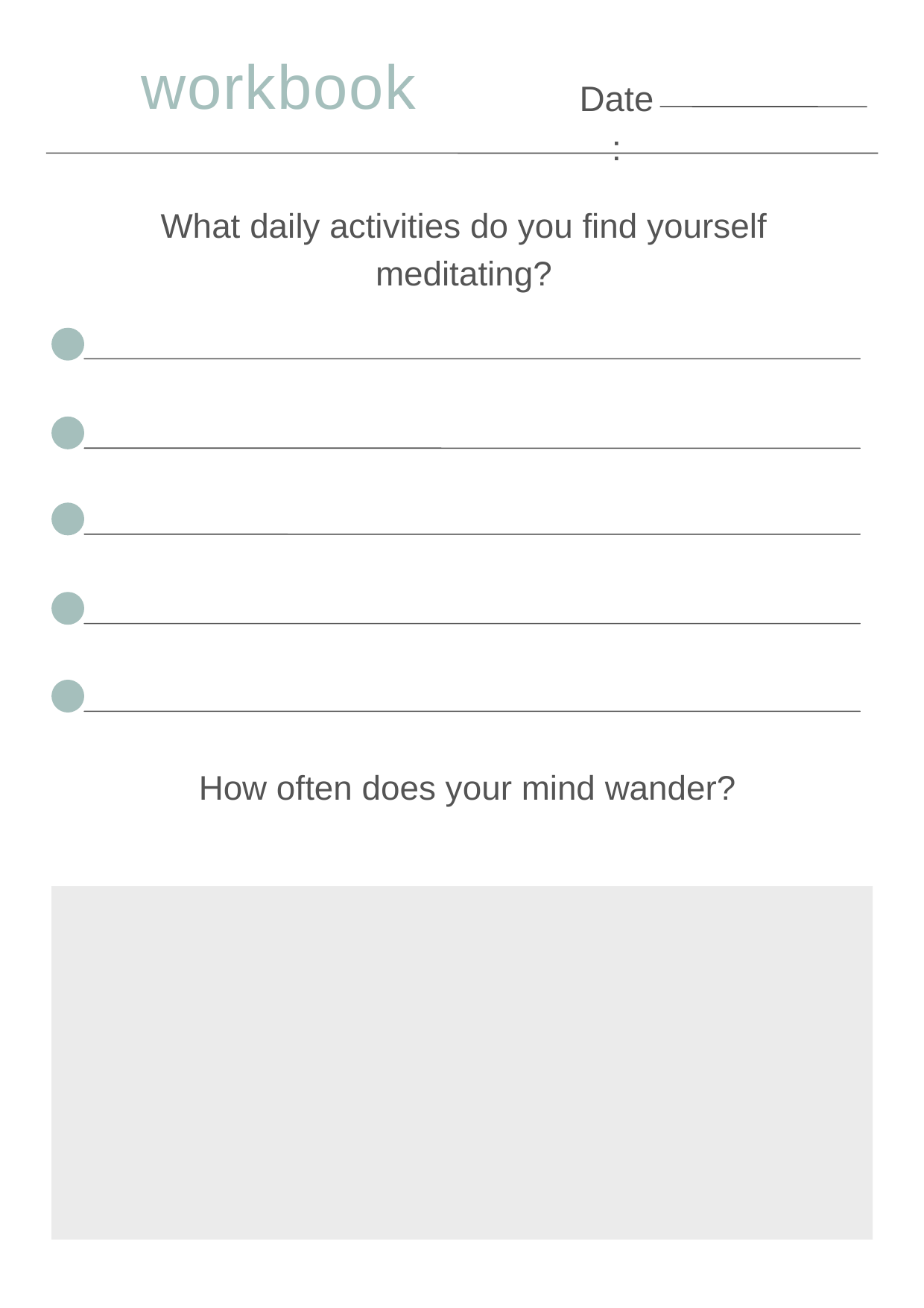

workbook
Date:

What daily activities do you find yourself meditating?

How often does your mind wander?